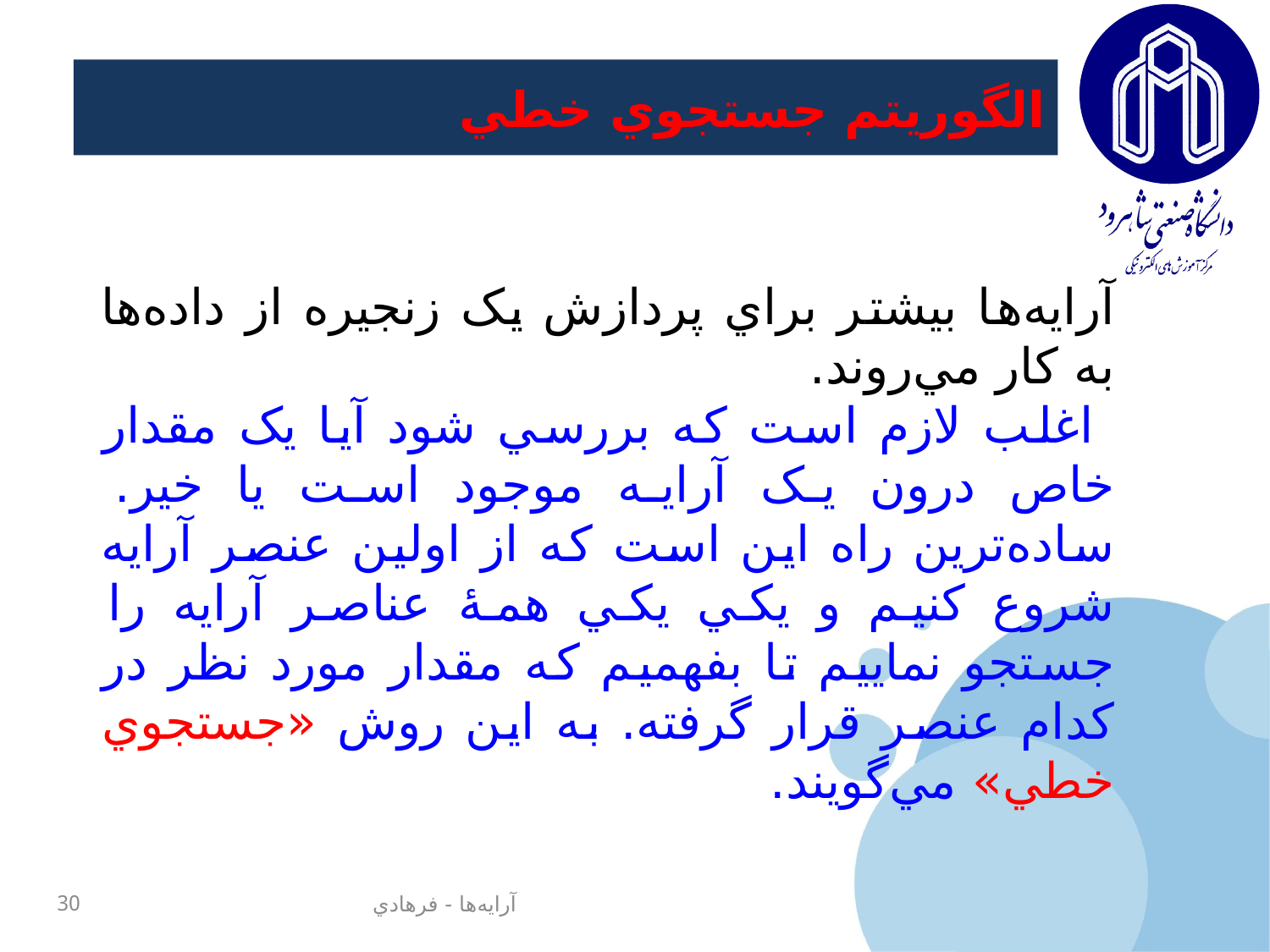

# الگوريتم جستجوي خطي
آرايه‌ها بيشتر براي پردازش يک زنجيره از داده‌ها به کار مي‌روند.
 اغلب لازم است که بررسي شود آيا يک مقدار خاص درون يک آرايه موجود است يا خير. ساده‌ترين راه اين است که از اولين عنصر آرايه شروع کنيم و يکي يکي همۀ عناصر آرايه را جستجو نماييم تا بفهميم که مقدار مورد نظر در کدام عنصر قرار گرفته. به اين روش «جستجوي خطي» مي‌گويند.
30
آرايه‌ها - فرهادي